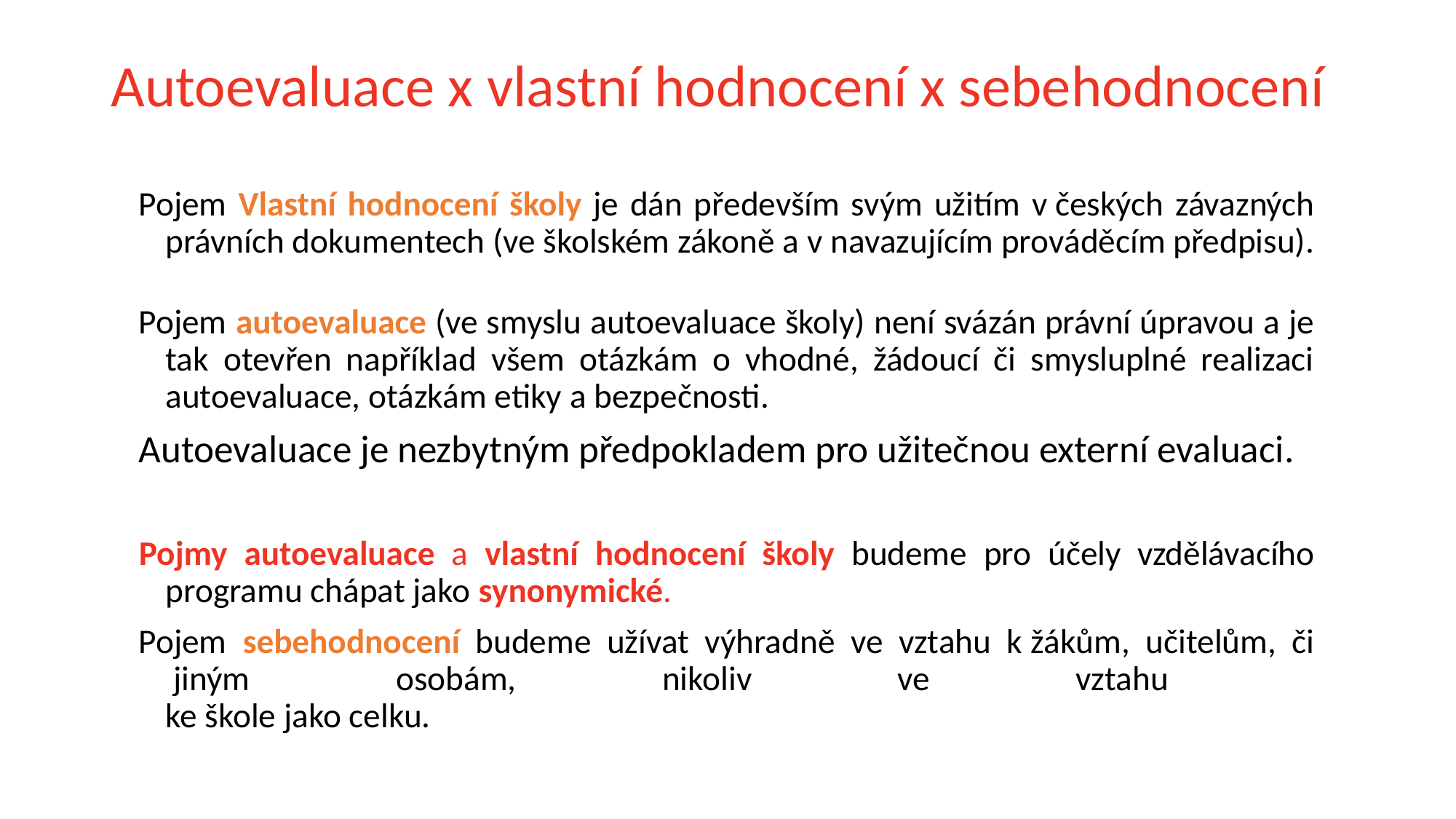

# Autoevaluace x vlastní hodnocení x sebehodnocení

Pojem Vlastní hodnocení školy je dán především svým užitím v českých závazných právních dokumentech (ve školském zákoně a v navazujícím prováděcím předpisu).

Pojem autoevaluace (ve smyslu autoevaluace školy) není svázán právní úpravou a je tak otevřen například všem otázkám o vhodné, žádoucí či smysluplné realizaci autoevaluace, otázkám etiky a bezpečnosti.
Autoevaluace je nezbytným předpokladem pro užitečnou externí evaluaci.

Pojmy autoevaluace a vlastní hodnocení školy budeme pro účely vzdělávacího programu chápat jako synonymické.
Pojem sebehodnocení budeme užívat výhradně ve vztahu k žákům, učitelům, či  jiným osobám, nikoliv ve vztahu
ke škole jako celku.